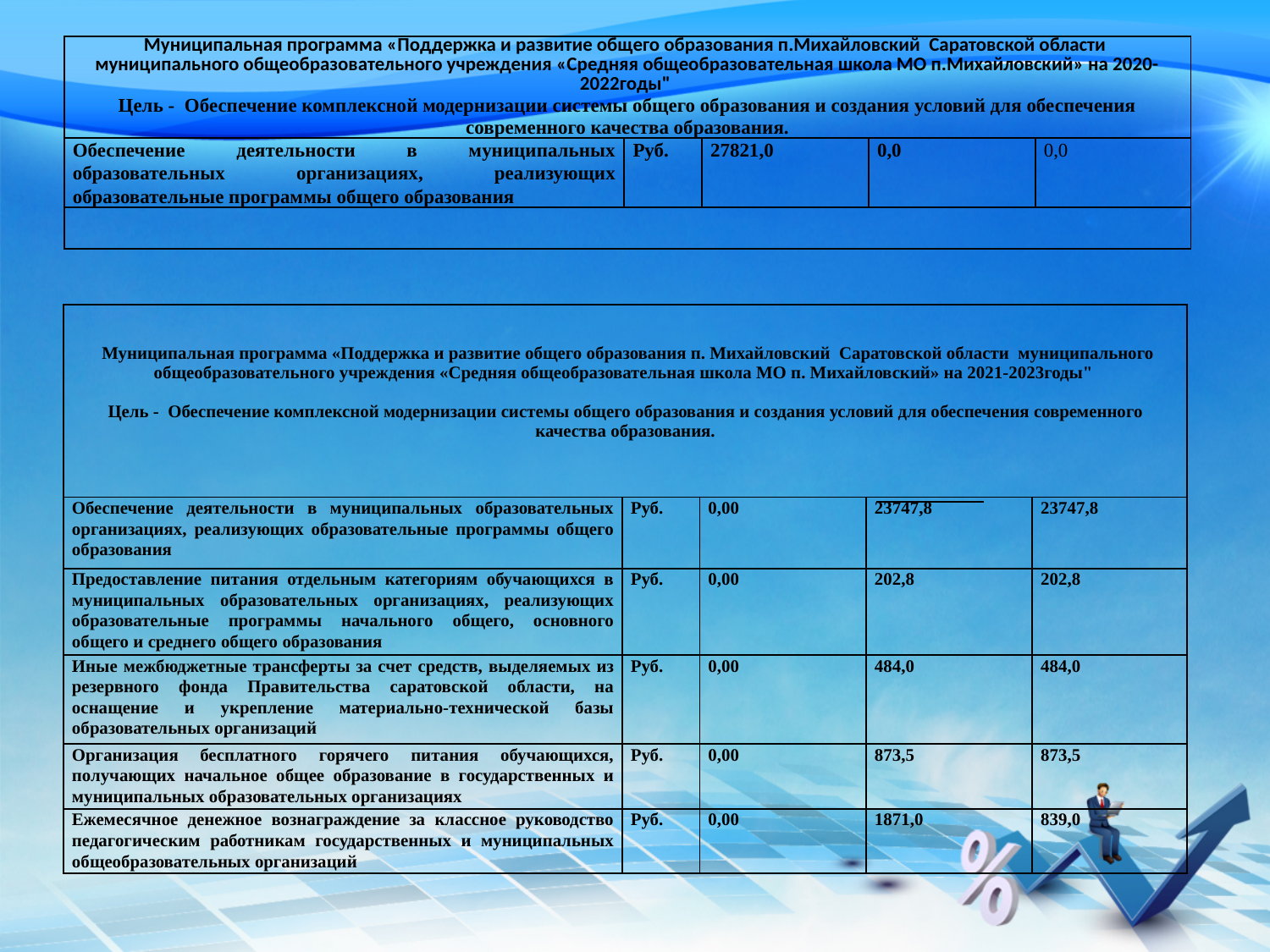

| Муниципальная программа «Поддержка и развитие общего образования п.Михайловский Саратовской области муниципального общеобразовательного учреждения «Средняя общеобразовательная школа МО п.Михайловский» на 2020-2022годы" Цель - Обеспечение комплексной модернизации системы общего образования и создания условий для обеспечения современного качества образования. |  |  |  |  |
| --- | --- | --- | --- | --- |
| Обеспечение деятельности в муниципальных образовательных организациях, реализующих образовательные программы общего образования | Руб. | 27821,0 | 0,0 | 0,0 |
|  |  |  |  |  |
| Муниципальная программа «Поддержка и развитие общего образования п. Михайловский Саратовской области муниципального общеобразовательного учреждения «Средняя общеобразовательная школа МО п. Михайловский» на 2021-2023годы" Цель - Обеспечение комплексной модернизации системы общего образования и создания условий для обеспечения современного качества образования. |  |  |  |  |
| --- | --- | --- | --- | --- |
| Обеспечение деятельности в муниципальных образовательных организациях, реализующих образовательные программы общего образования | Руб. | 0,00 | 23747,8 | 23747,8 |
| Предоставление питания отдельным категориям обучающихся в муниципальных образовательных организациях, реализующих образовательные программы начального общего, основного общего и среднего общего образования | Руб. | 0,00 | 202,8 | 202,8 |
| Иные межбюджетные трансферты за счет средств, выделяемых из резервного фонда Правительства саратовской области, на оснащение и укрепление материально-технической базы образовательных организаций | Руб. | 0,00 | 484,0 | 484,0 |
| Организация бесплатного горячего питания обучающихся, получающих начальное общее образование в государственных и муниципальных образовательных организациях | Руб. | 0,00 | 873,5 | 873,5 |
| Ежемесячное денежное вознаграждение за классное руководство педагогическим работникам государственных и муниципальных общеобразовательных организаций | Руб. | 0,00 | 1871,0 | 839,0 |